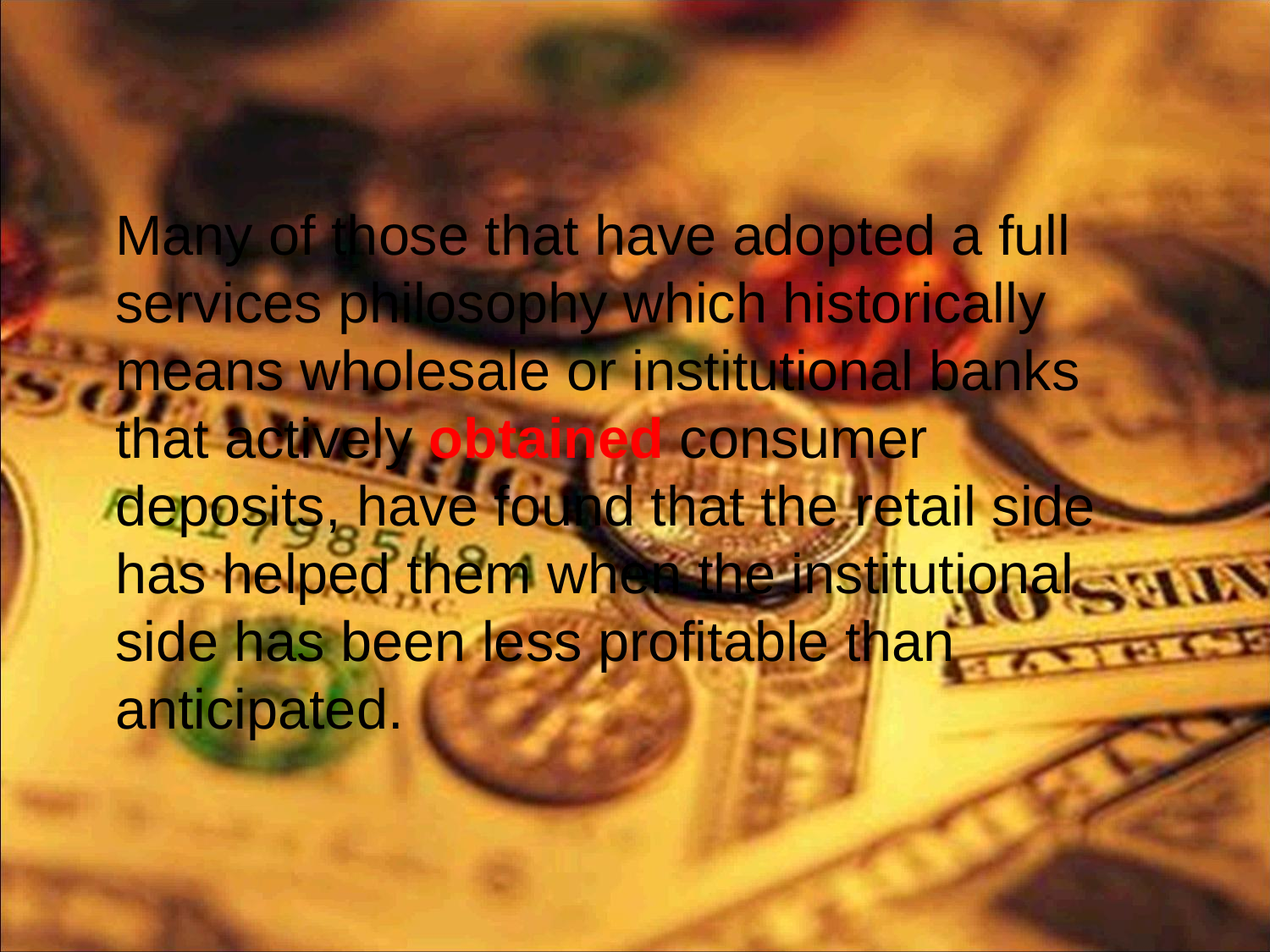

Many of those that have adopted a full services philosophy which historically means wholesale or institutional banks that actively obtained consumer deposits, have found that the retail side has helped them when the institutional side has been less profitable than anticipated.